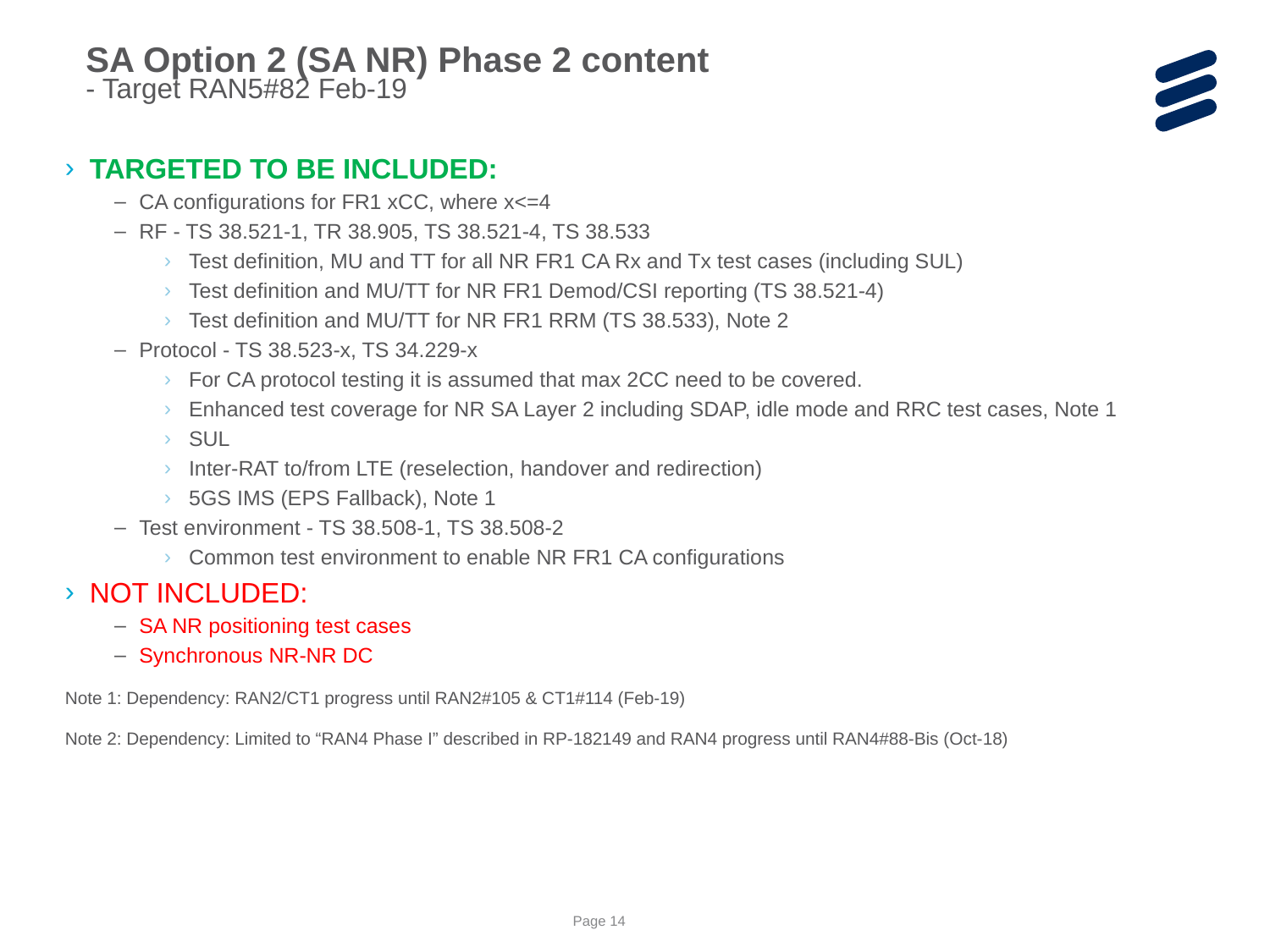

SA Option 2 (SA NR) Phase 2 content
- Target RAN5#82 Feb-19
TARGETED TO BE INCLUDED:
CA configurations for FR1 xCC, where x<=4
RF - TS 38.521-1, TR 38.905, TS 38.521-4, TS 38.533
Test definition, MU and TT for all NR FR1 CA Rx and Tx test cases (including SUL)
Test definition and MU/TT for NR FR1 Demod/CSI reporting (TS 38.521-4)
Test definition and MU/TT for NR FR1 RRM (TS 38.533), Note 2
Protocol - TS 38.523-x, TS 34.229-x
For CA protocol testing it is assumed that max 2CC need to be covered.
Enhanced test coverage for NR SA Layer 2 including SDAP, idle mode and RRC test cases, Note 1
SUL
Inter-RAT to/from LTE (reselection, handover and redirection)
5GS IMS (EPS Fallback), Note 1
Test environment - TS 38.508-1, TS 38.508-2
Common test environment to enable NR FR1 CA configurations
NOT INCLUDED:
SA NR positioning test cases
Synchronous NR-NR DC
Note 1: Dependency: RAN2/CT1 progress until RAN2#105 & CT1#114 (Feb-19)
Note 2: Dependency: Limited to “RAN4 Phase I” described in RP-182149 and RAN4 progress until RAN4#88-Bis (Oct-18)